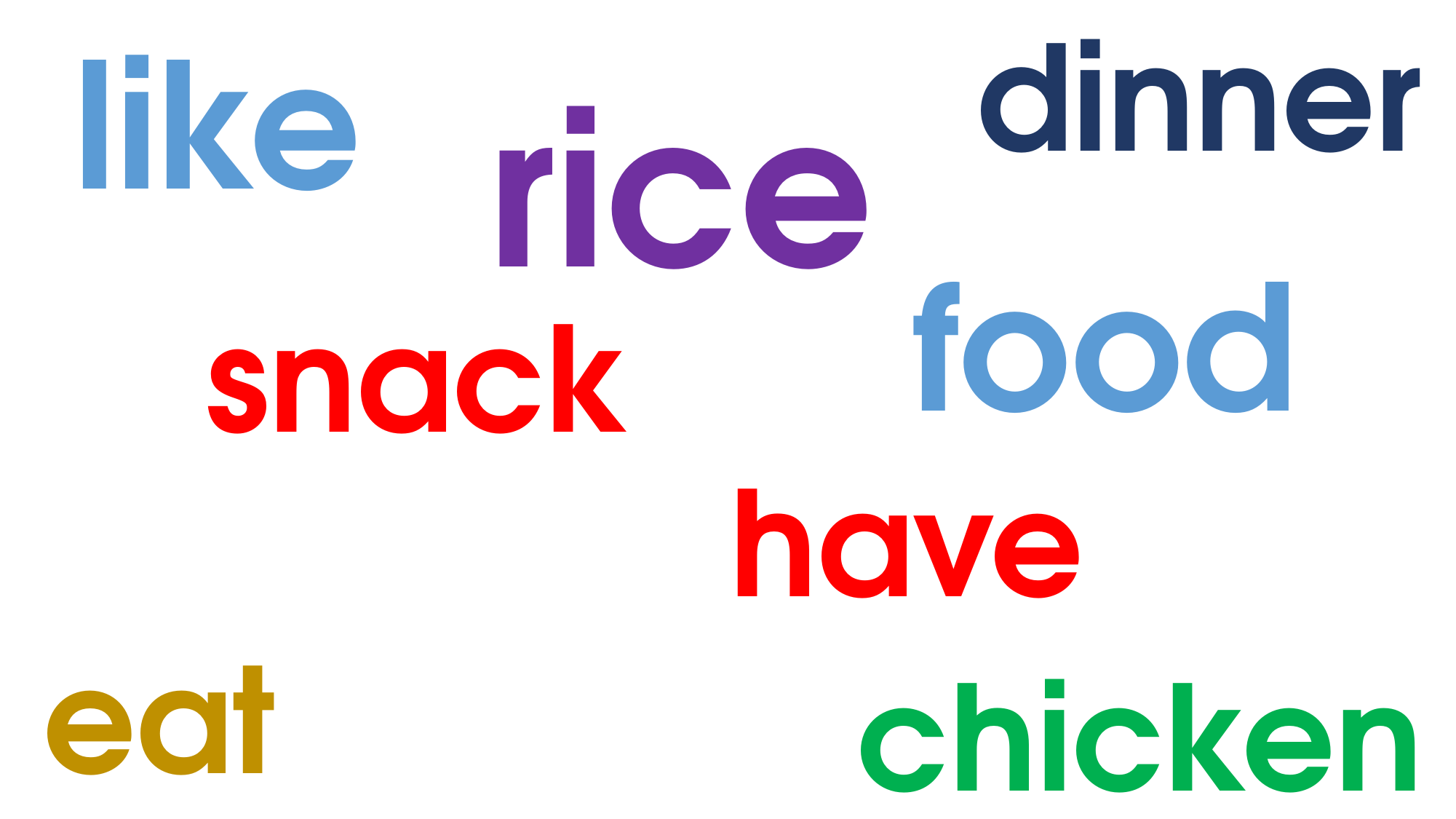

dinner
like
rice
food
snack
have
eat
chicken